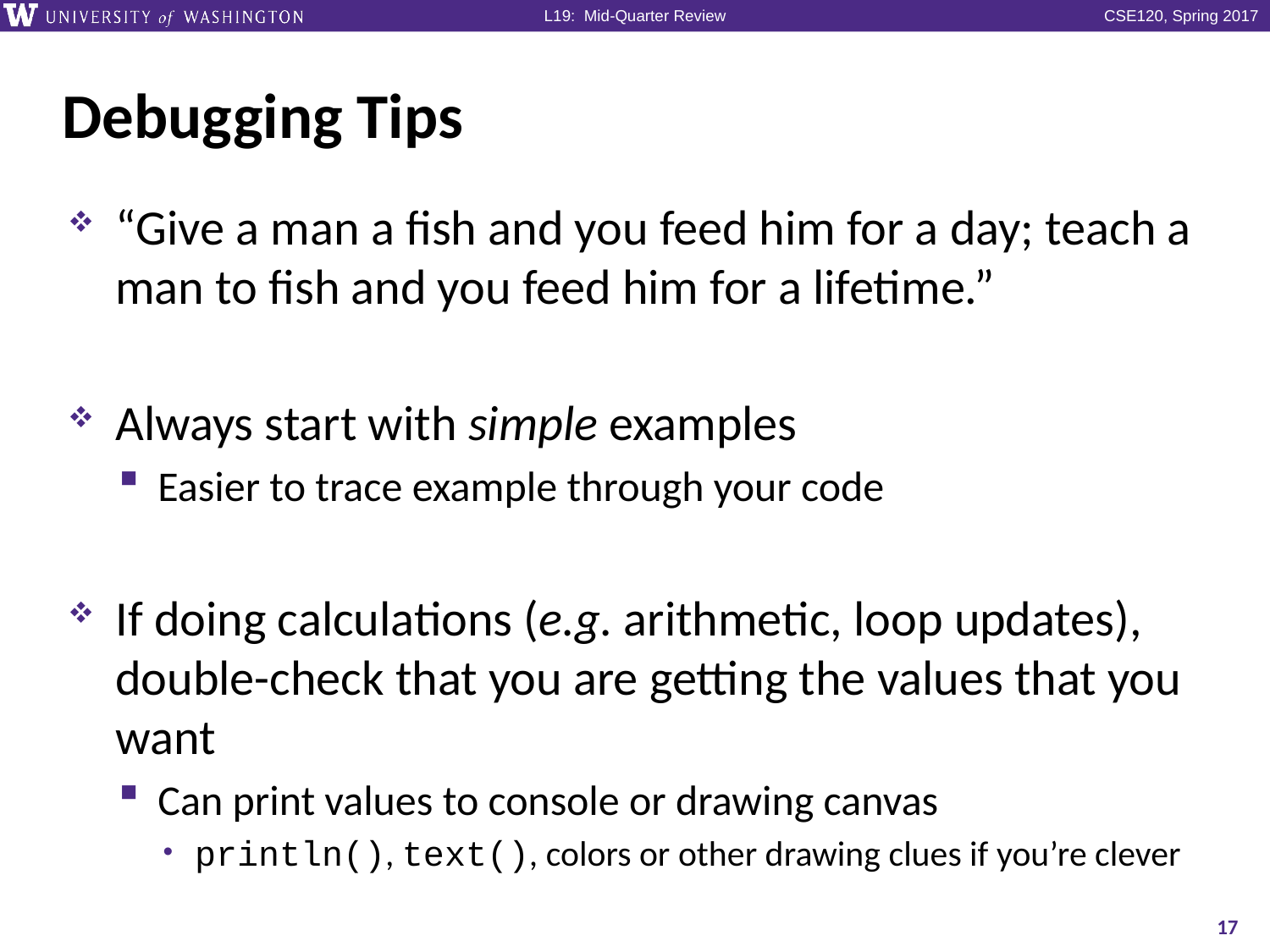

# Debugging Tips
“Give a man a fish and you feed him for a day; teach a man to fish and you feed him for a lifetime.”

Always start with simple examples
Easier to trace example through your code

If doing calculations (e.g. arithmetic, loop updates), double-check that you are getting the values that you want
Can print values to console or drawing canvas
println(), text(), colors or other drawing clues if you’re clever

17